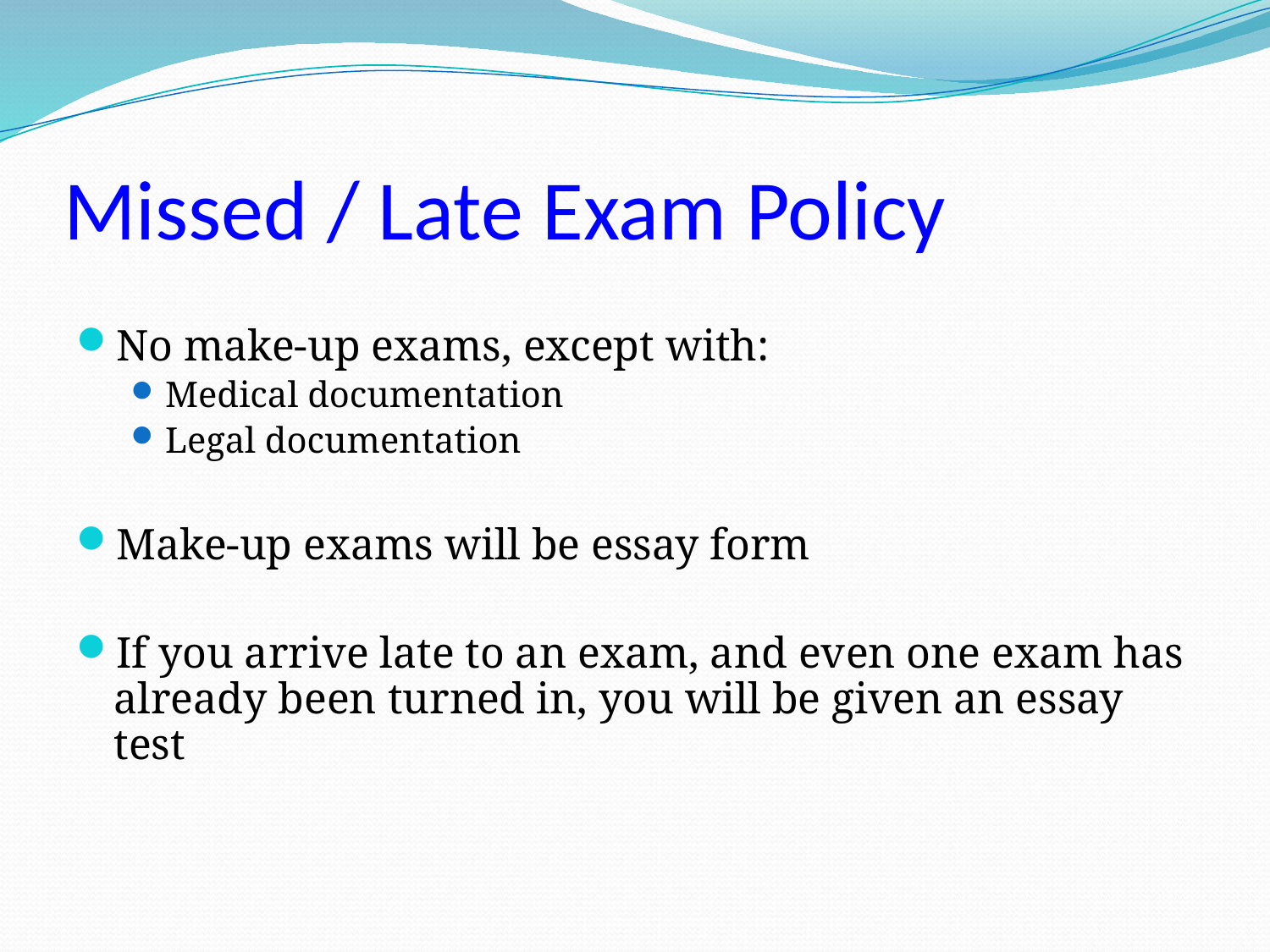

# Missed / Late Exam Policy
No make-up exams, except with:
Medical documentation
Legal documentation

Make-up exams will be essay form

If you arrive late to an exam, and even one exam has already been turned in, you will be given an essay test